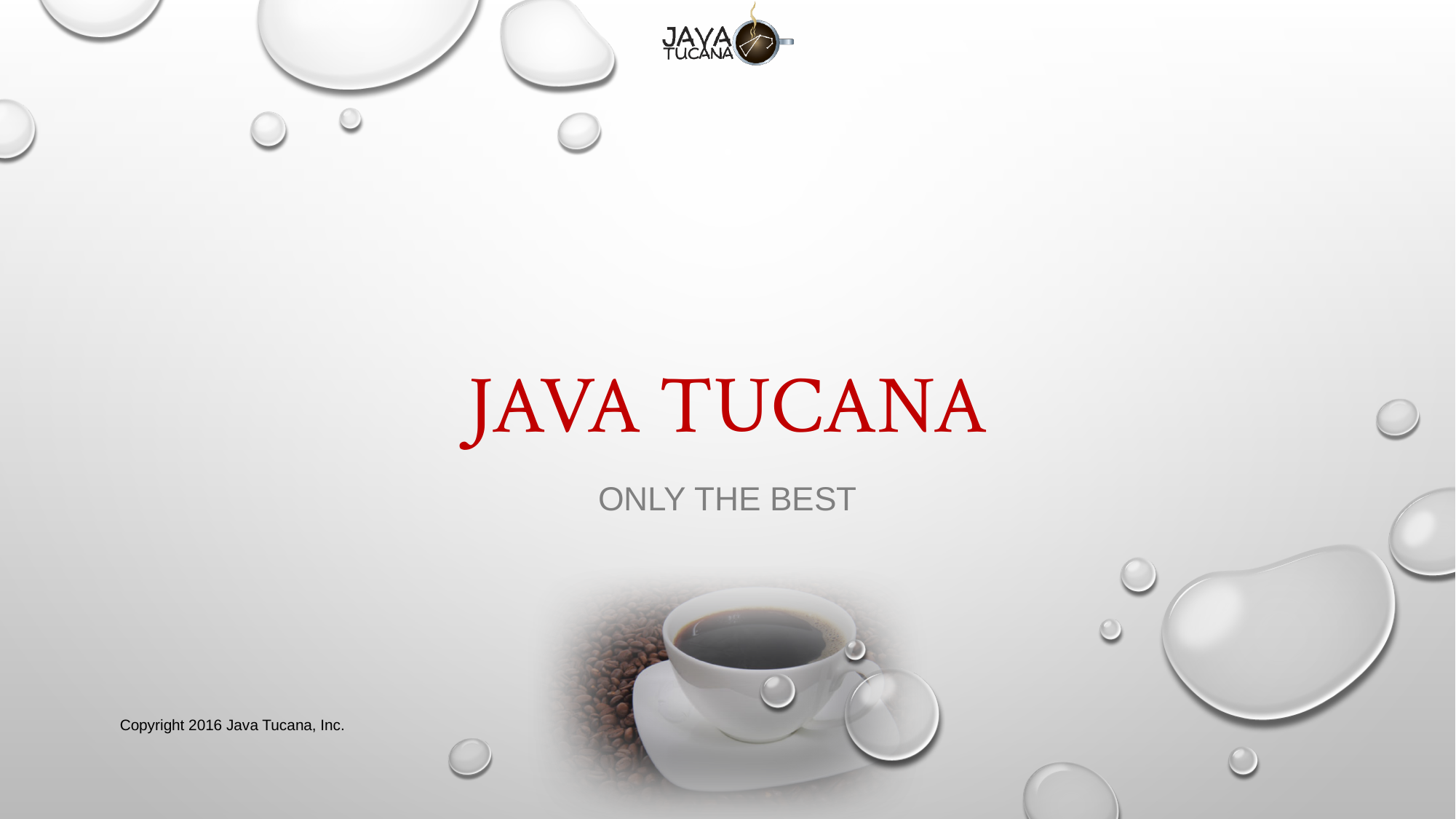

# Java Tucana
Only The Best
Copyright 2016 Java Tucana, Inc.